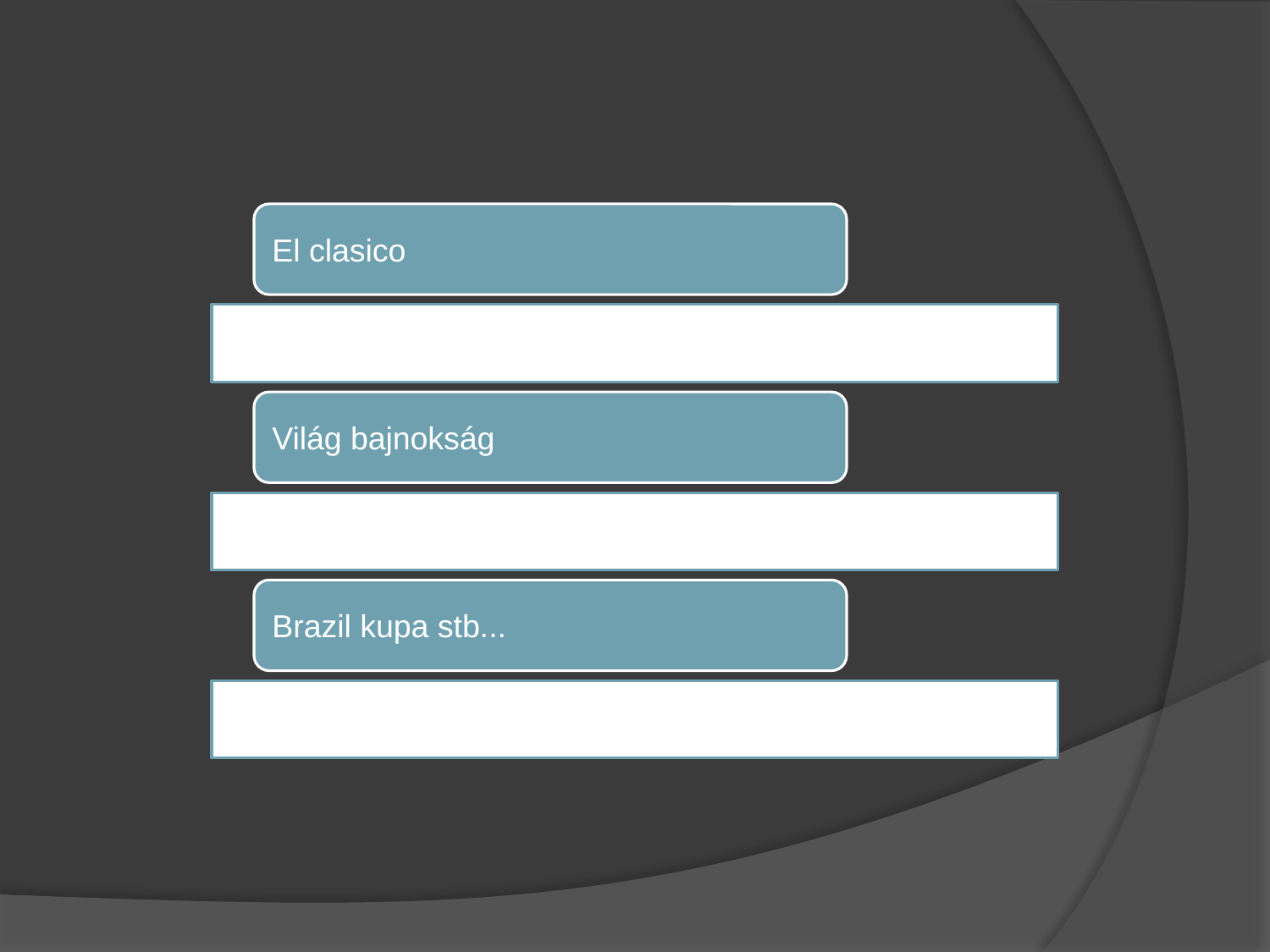

El clasico
Világ bajnokság
Brazil kupa stb...